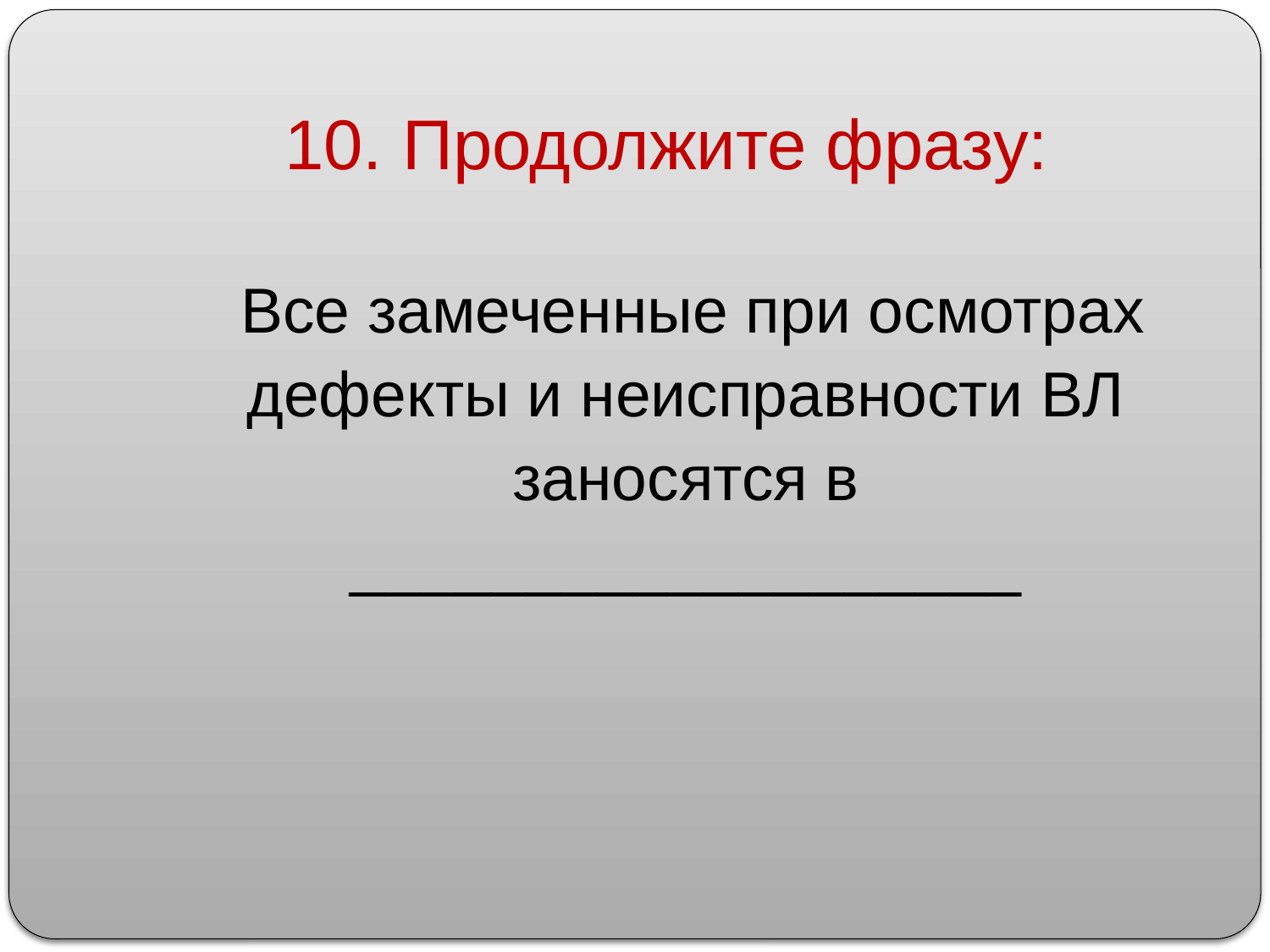

# 10. Продолжите фразу:

   Все замеченные при осмотрах дефекты и неисправности ВЛ заносятся в ___________________